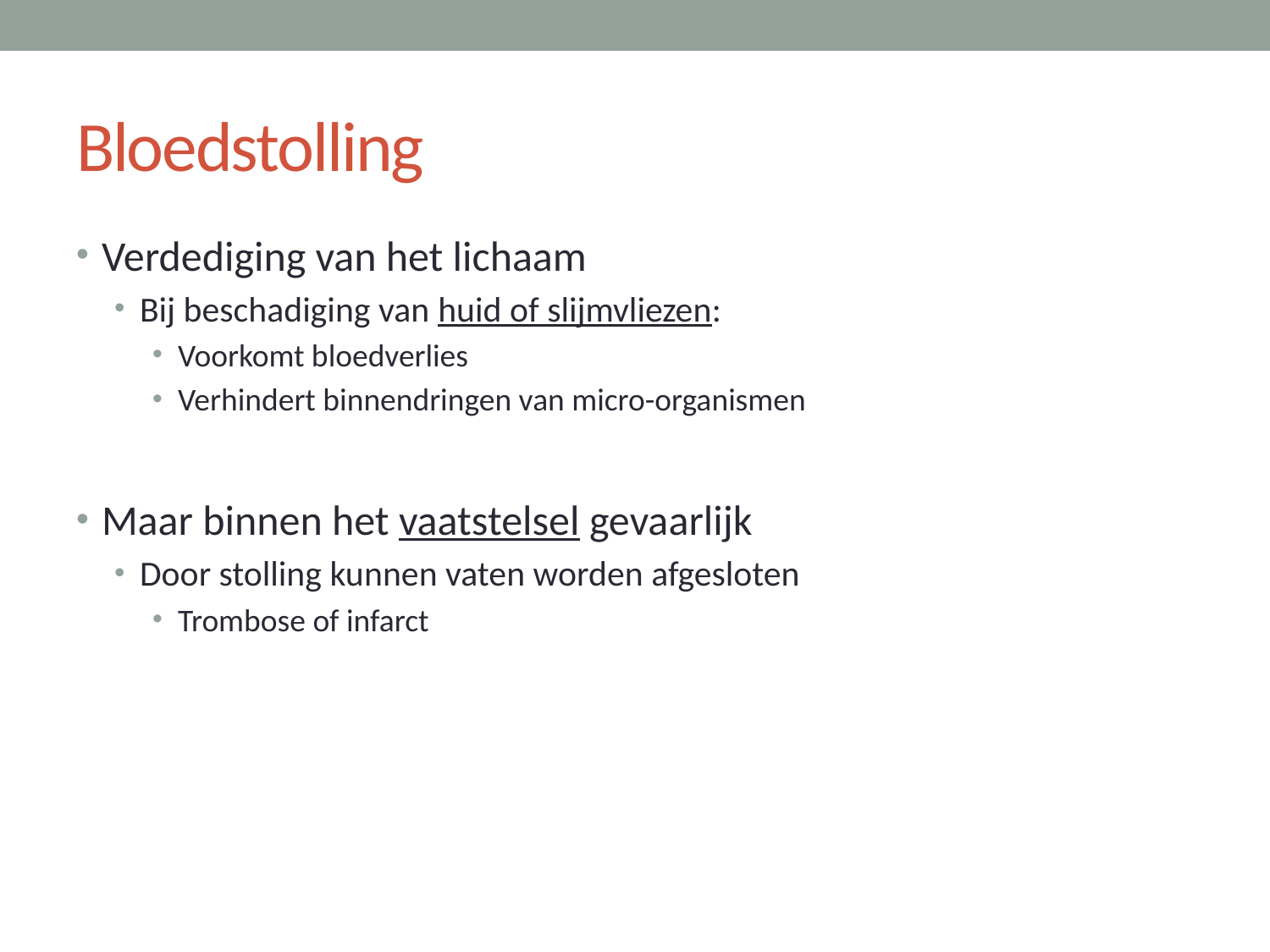

# Bloedstolling
Verdediging van het lichaam
Bij beschadiging van huid of slijmvliezen:
Voorkomt bloedverlies
Verhindert binnendringen van micro-organismen

Maar binnen het vaatstelsel gevaarlijk
Door stolling kunnen vaten worden afgesloten
Trombose of infarct